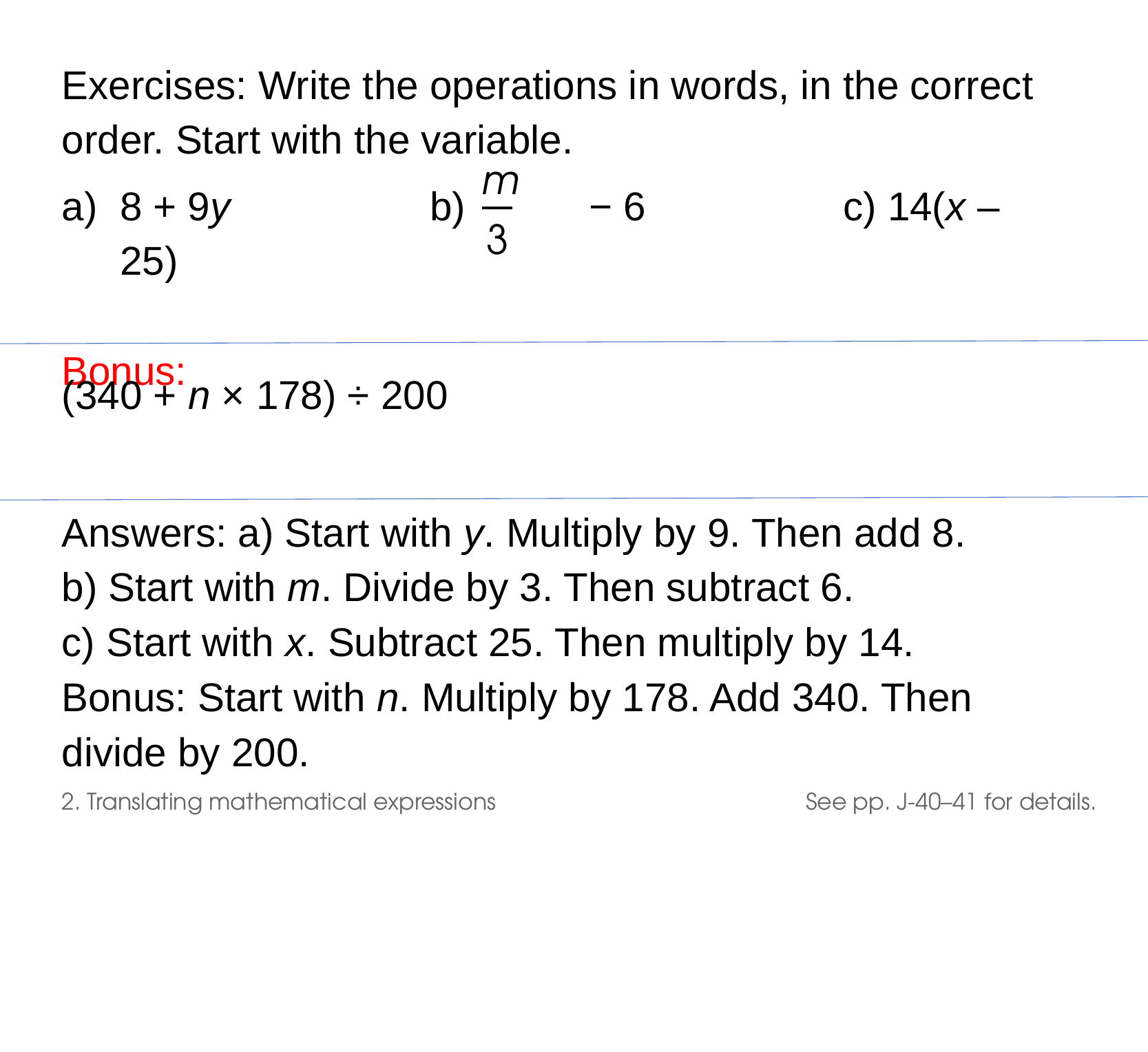

Exercises: Write the operations in words, in the correct order. Start with the variable.
8 + 9y		b)	     − 6  		c) 14(x – 25)
Bonus:
m
3
(340 + n × 178) ÷ 200
Answers: a) Start with y. Multiply by 9. Then add 8.
​b) Start with m. Divide by 3. Then subtract 6.
c) Start with x. Subtract 25. Then multiply by 14.
​Bonus: Start with n. Multiply by 178. Add 340. Then
​divide by 200.
2. Translating mathematical expressions
See pp. J-40–41 for details.